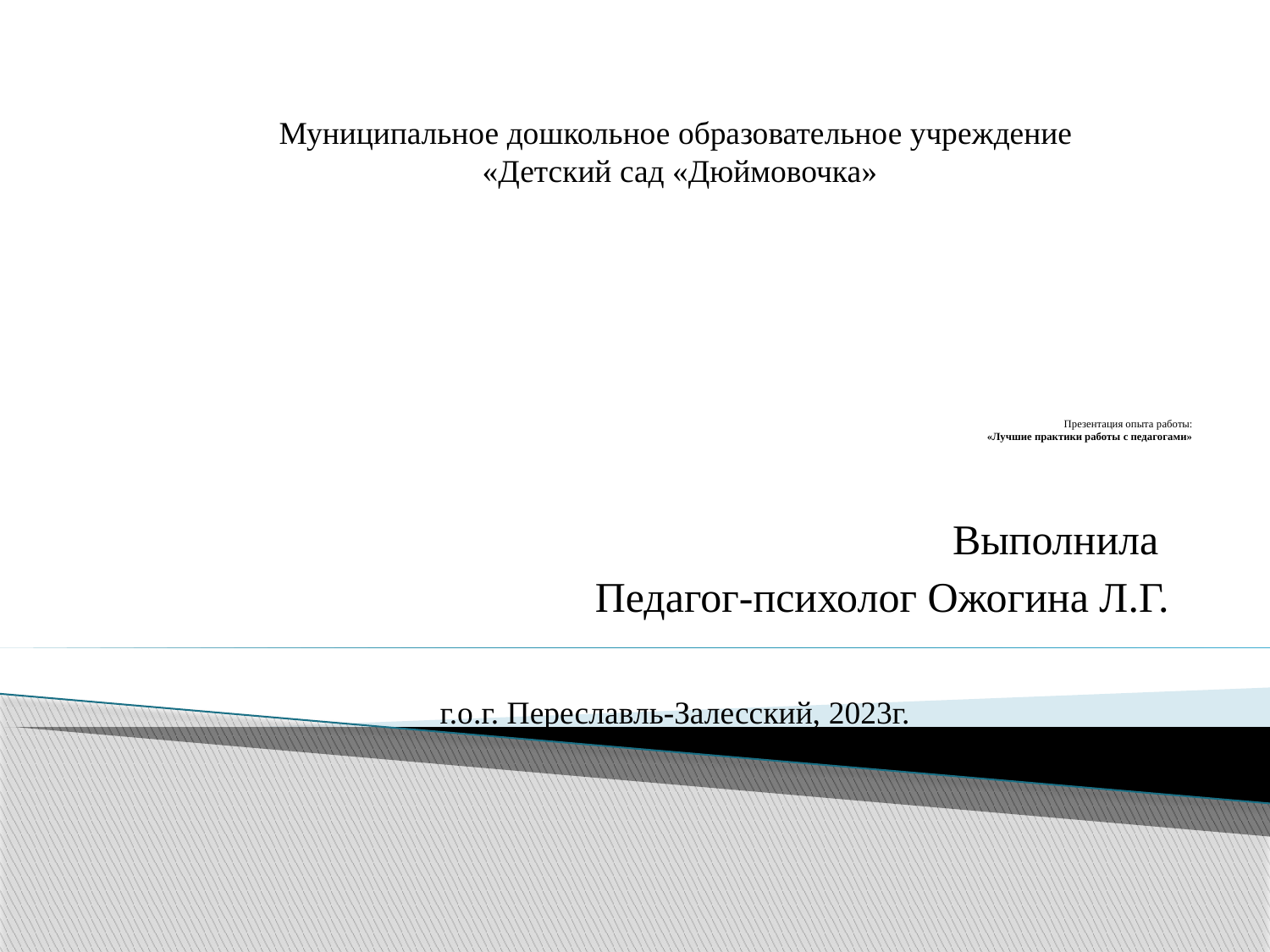

Муниципальное дошкольное образовательное учреждение
«Детский сад «Дюймовочка»
# Презентация опыта работы: «Лучшие практики работы с педагогами»
Выполнила
Педагог-психолог Ожогина Л.Г.
г.о.г. Переславль-Залесский, 2023г.